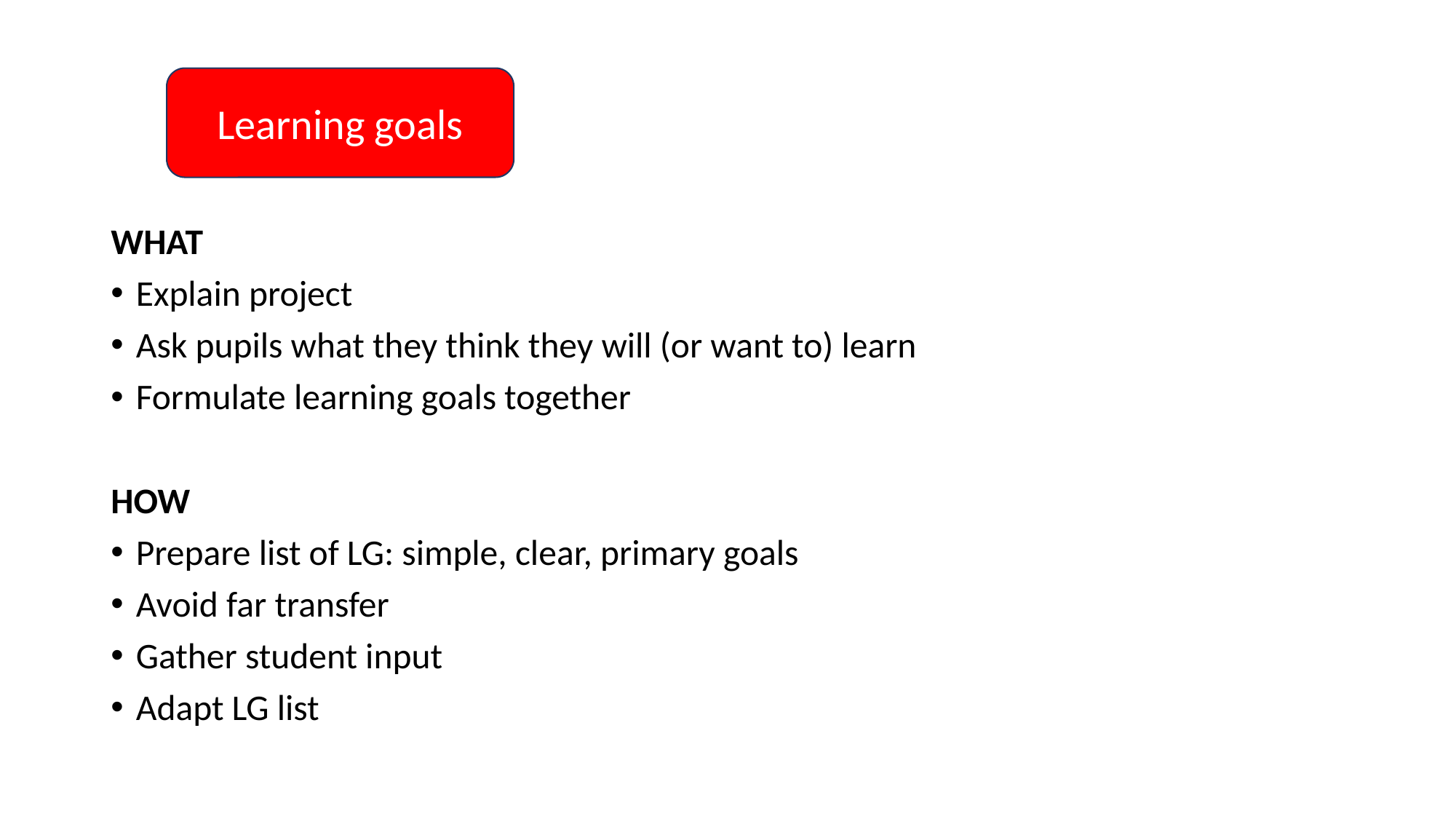

#
Learning goals
WHAT
Explain project
Ask pupils what they think they will (or want to) learn
Formulate learning goals together

HOW
Prepare list of LG: simple, clear, primary goals
Avoid far transfer
Gather student input
Adapt LG list